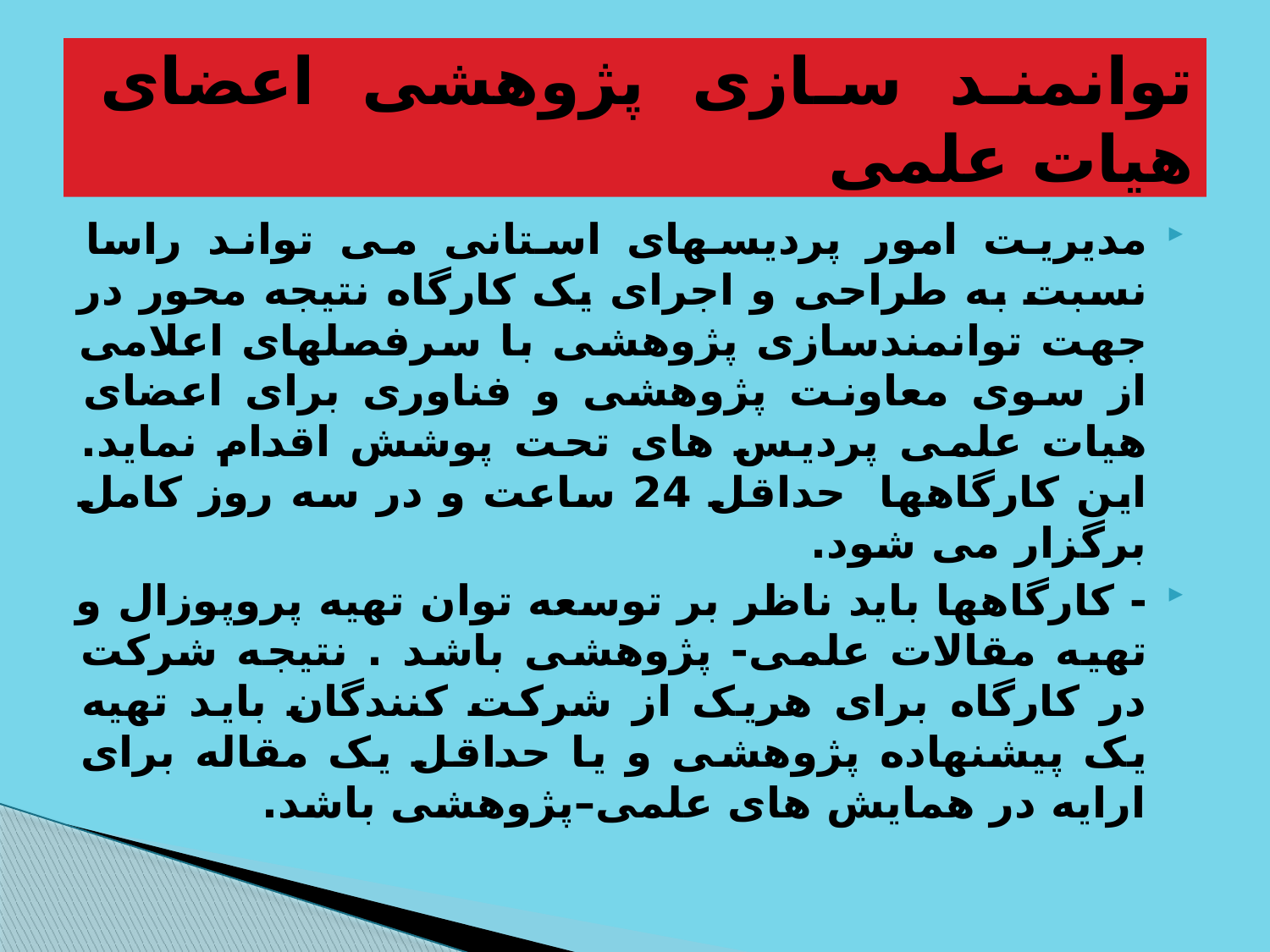

# توانمند سازی پژوهشی اعضای هیات علمی
مدیریت امور پردیسهای استانی می تواند راسا نسبت به طراحی و اجرای یک ‏کارگاه نتیجه محور در جهت توانمندسازی پژوهشی با سرفصلهای اعلامی از ‏سوی معاونت پژوهشی و فناوری برای اعضای هیات علمی پردیس های تحت پوشش اقدام ‏نماید. این کارگاهها  حداقل 24 ساعت و در سه روز کامل برگزار می شود.‏
‏- کارگاهها باید ناظر بر توسعه توان تهیه پروپوزال و تهیه مقالات علمی- پژوهشی باشد . نتیجه شرکت در کارگاه برای هریک از شرکت کنندگان ‏باید تهیه یک پیشنهاده پژوهشی و یا حداقل یک مقاله برای ارایه در همایش های علمی‏‏–پژوهشی باشد.